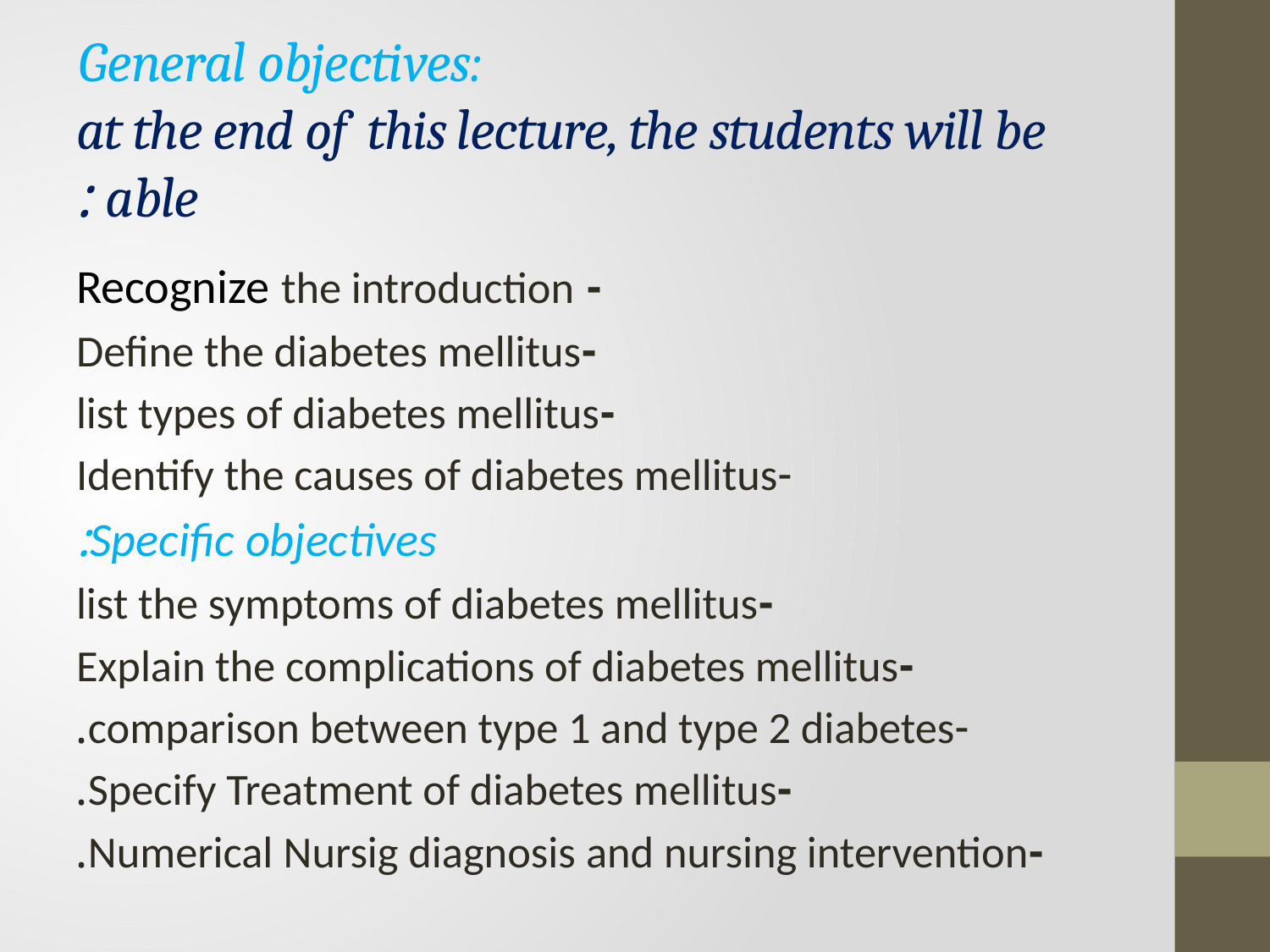

# General objectives: at the end of  this lecture, the students will be able :
     - Recognize the introduction
-Define the diabetes mellitus
-list types of diabetes mellitus
-Identify the causes of diabetes mellitus
Specific objectives:
-list the symptoms of diabetes mellitus
-Explain the complications of diabetes mellitus
-comparison between type 1 and type 2 diabetes.
-Specify Treatment of diabetes mellitus.
-Numerical Nursig diagnosis and nursing intervention.